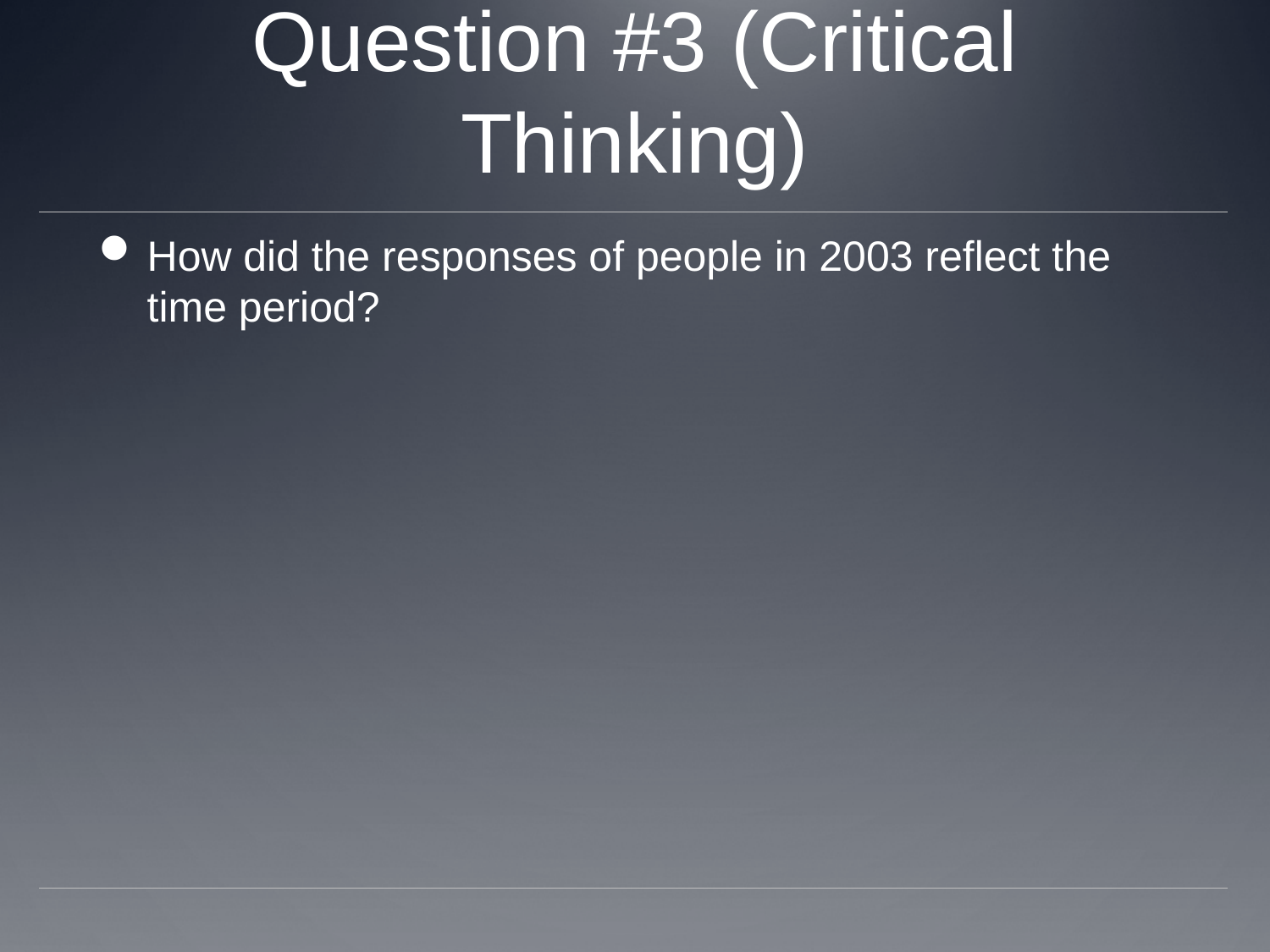

# Question #3 (Critical Thinking)
How did the responses of people in 2003 reflect the time period?